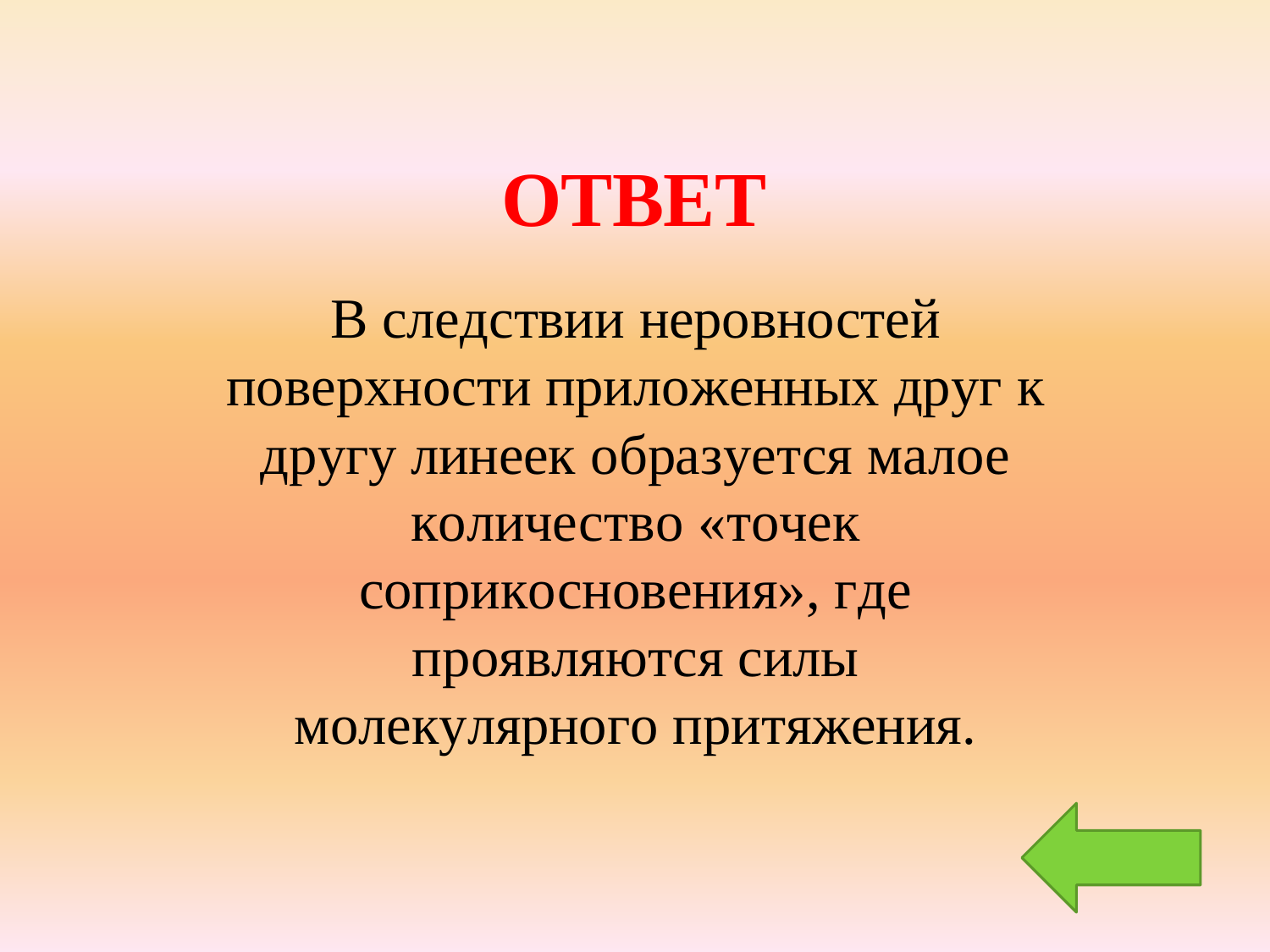

ОТВЕТ
В следствии неровностей поверхности приложенных друг к другу линеек образуется малое количество «точек соприкосновения», где проявляются силы молекулярного притяжения.